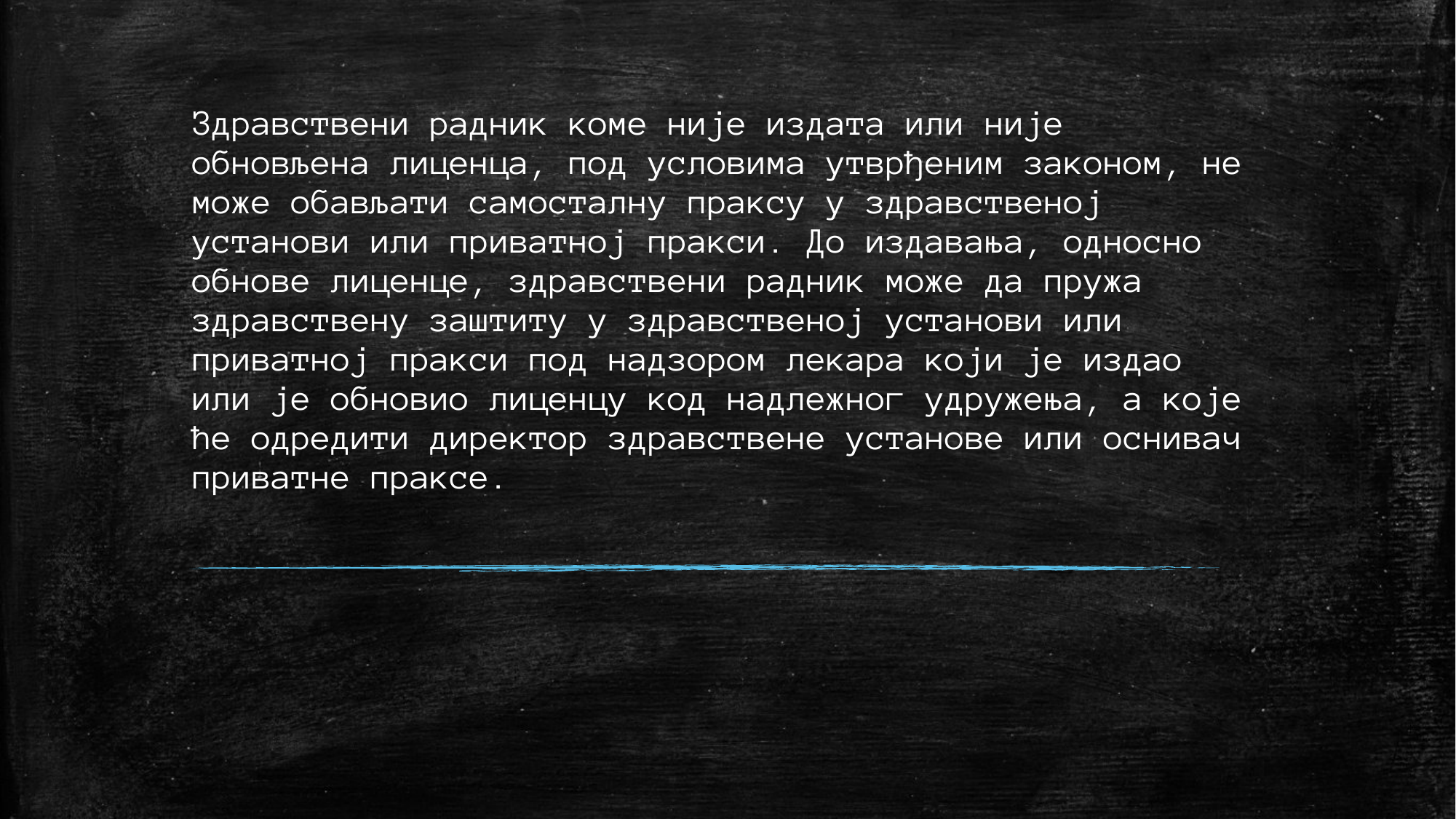

# Здравствени радник коме није издата или није обновљена лиценца, под условима утврђеним законом, не може обављати самосталну праксу у здравственој установи или приватној пракси. До издавања, односно обнове лиценце, здравствени радник може да пружа здравствену заштиту у здравственој установи или приватној пракси под надзором лекара који је издао или је обновио лиценцу код надлежног удружења, а које ће одредити директор здравствене установе или оснивач приватне праксе.